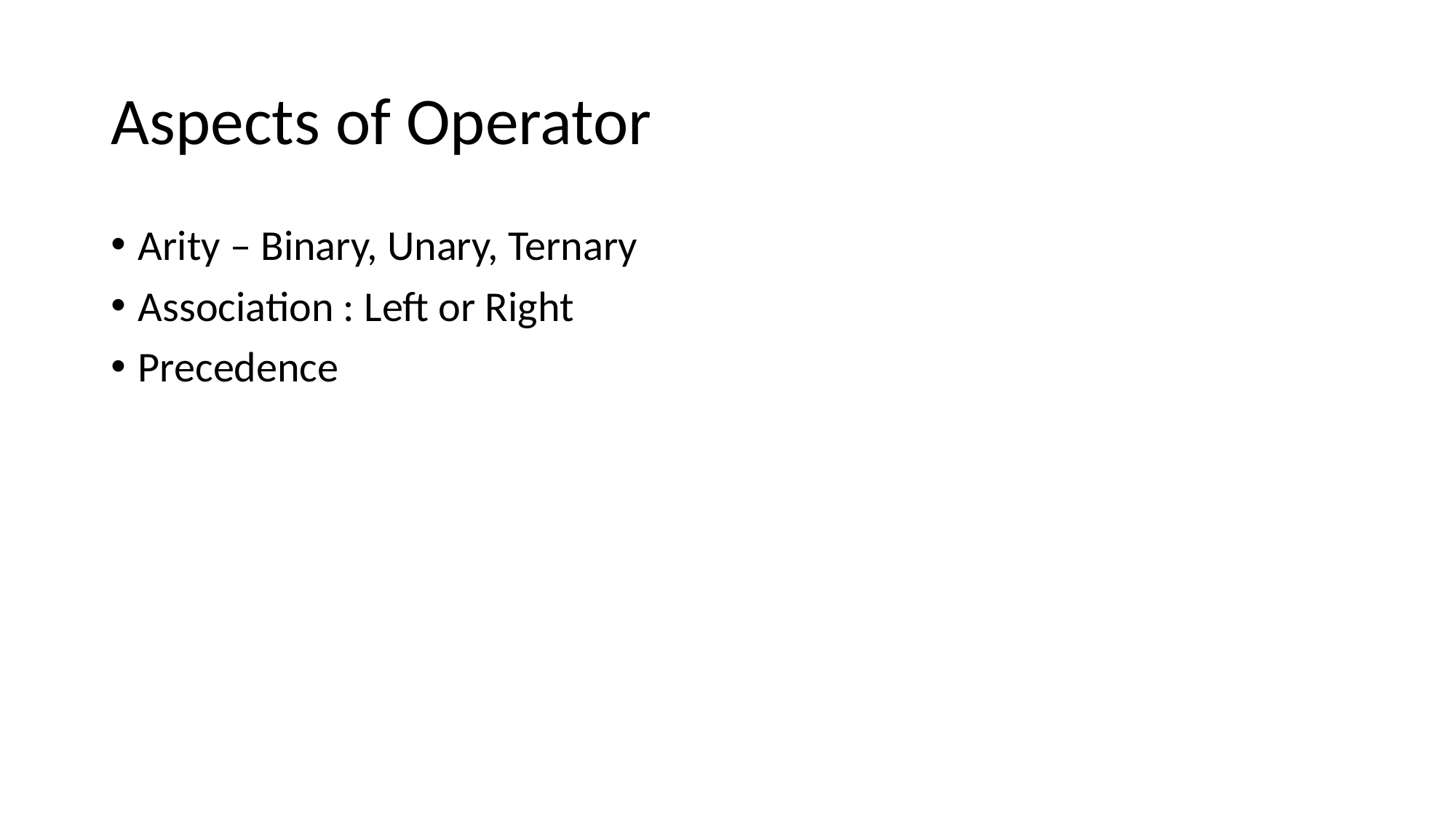

# Aspects of Operator
Arity – Binary, Unary, Ternary
Association : Left or Right
Precedence